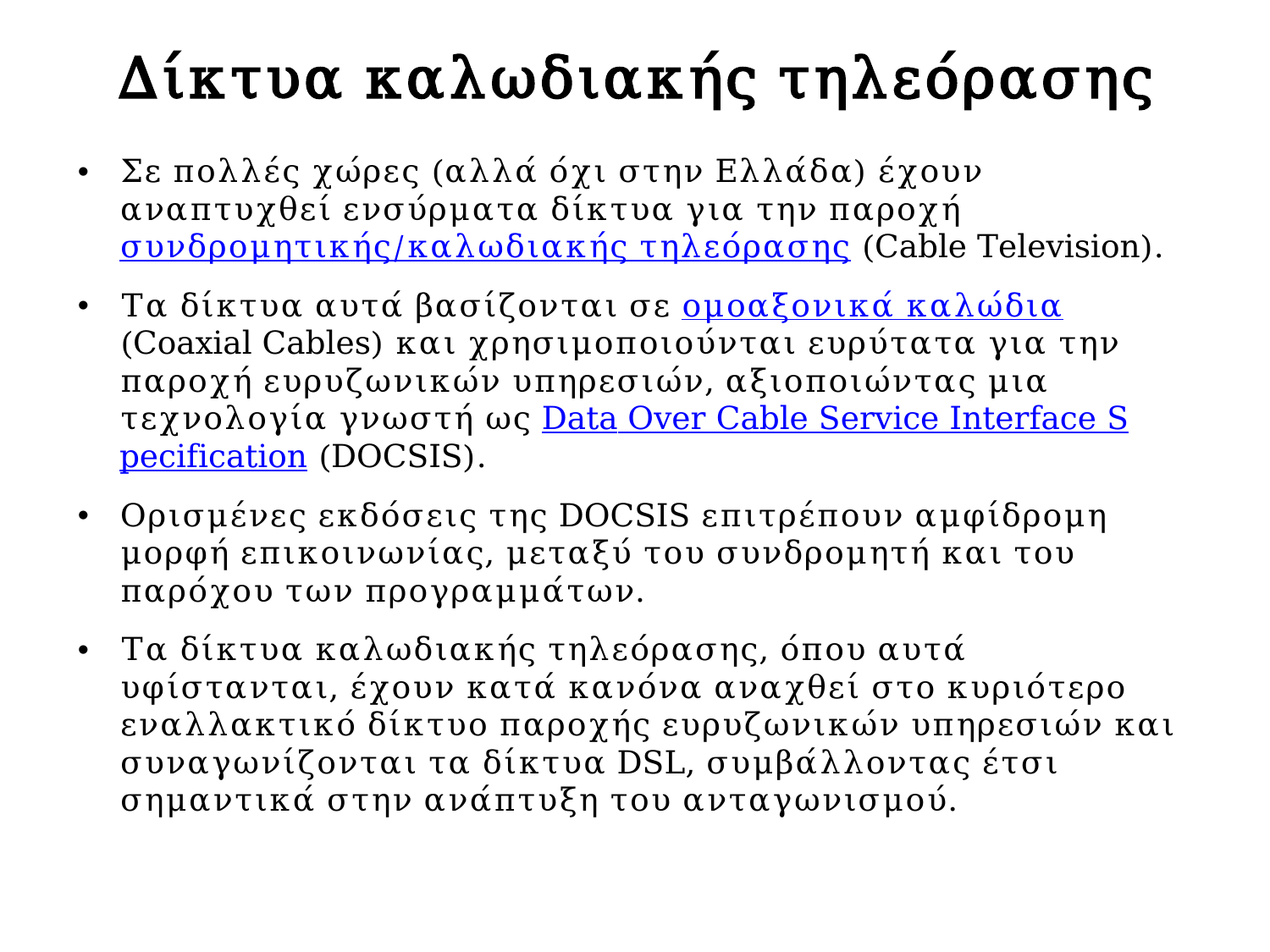

# Δίκτυα καλωδιακής τηλεόρασης
Σε πολλές χώρες (αλλά όχι στην Ελλάδα) έχουν αναπτυχθεί ενσύρματα δίκτυα για την παροχή συνδρομητικής/καλωδιακής τηλεόρασης (Cable Television).
Τα δίκτυα αυτά βασίζονται σε ομοαξονικά καλώδια (Coaxial Cables) και χρησιμοποιούνται ευρύτατα για την παροχή ευρυζωνικών υπηρεσιών, αξιοποιώντας μια τεχνολογία γνωστή ως Data Over Cable Service Interface Specification (DOCSIS).
Ορισμένες εκδόσεις της DOCSIS επιτρέπουν αμφίδρομη μορφή επικοινωνίας, μεταξύ του συνδρομητή και του παρόχου των προγραμμάτων.
Τα δίκτυα καλωδιακής τηλεόρασης, όπου αυτά υφίστανται, έχουν κατά κανόνα αναχθεί στο κυριότερο εναλλακτικό δίκτυο παροχής ευρυζωνικών υπηρεσιών και συναγωνίζονται τα δίκτυα DSL, συμβάλλοντας έτσι σημαντικά στην ανάπτυξη του ανταγωνισμού.